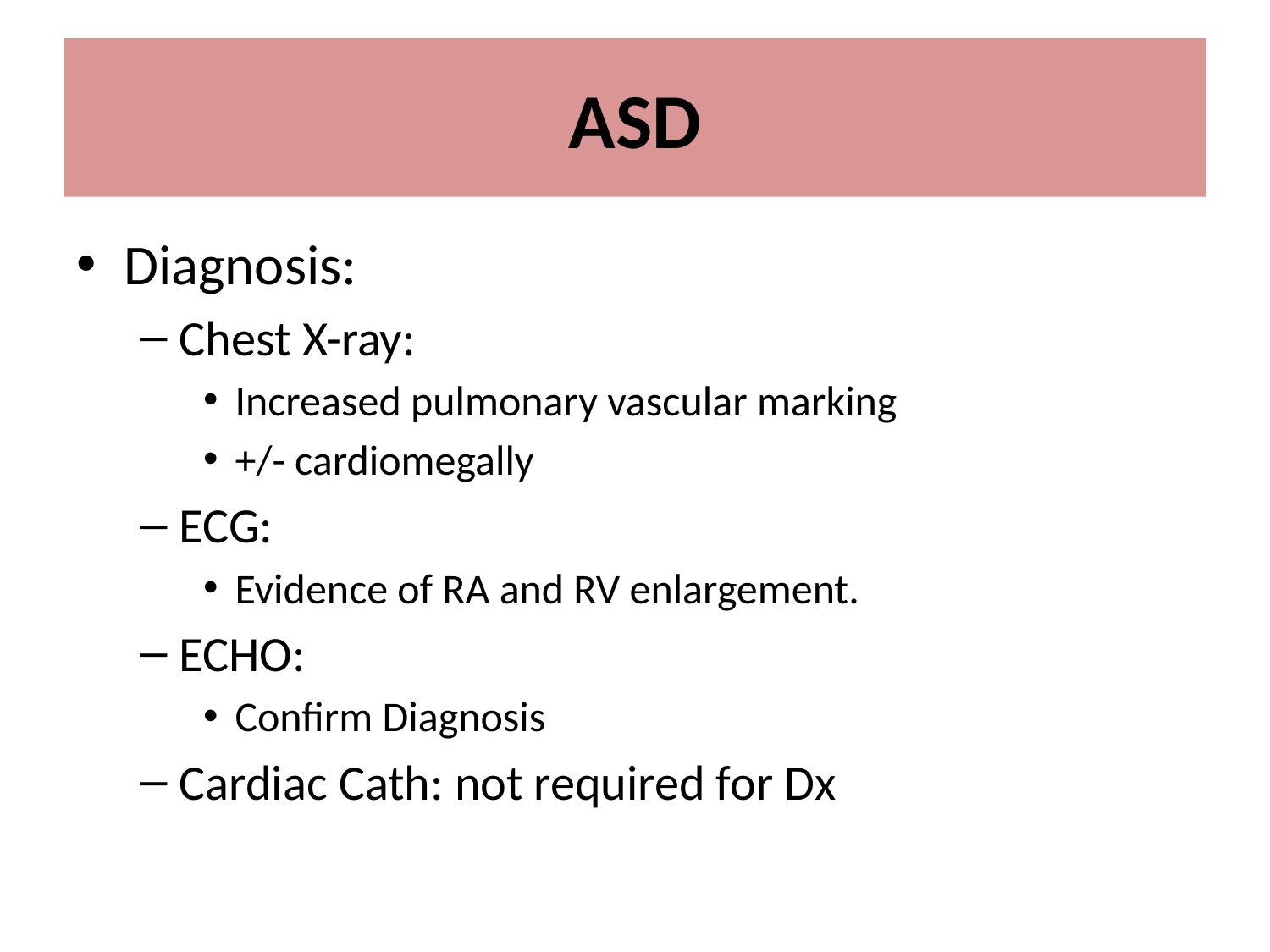

# ASD
Diagnosis:
Chest X-ray:
Increased pulmonary vascular marking
+/- cardiomegally
ECG:
Evidence of RA and RV enlargement.
ECHO:
Confirm Diagnosis
Cardiac Cath: not required for Dx